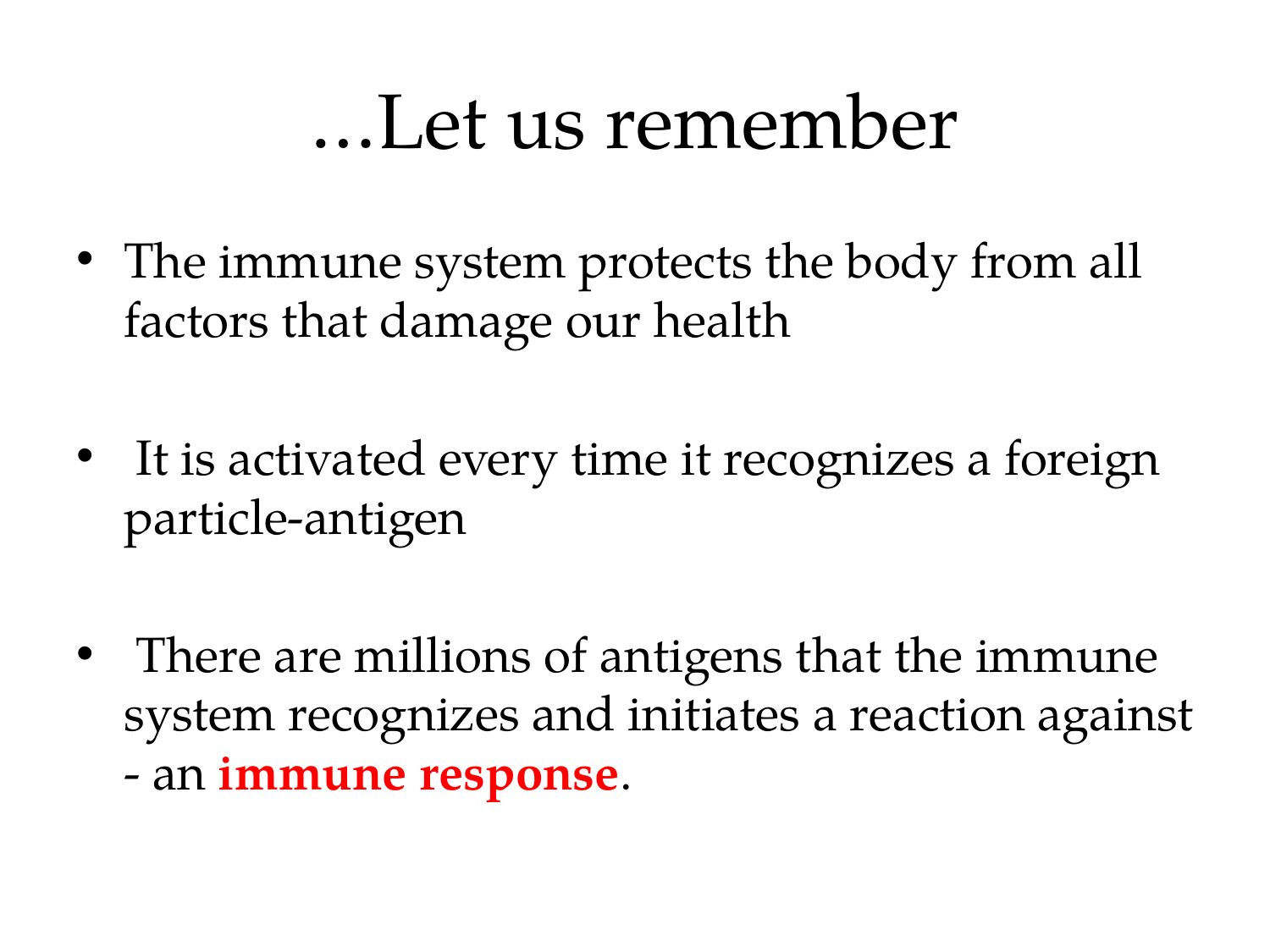

# …Let us remember
The immune system protects the body from all factors that damage our health

 It is activated every time it recognizes a foreign particle-antigen

 There are millions of antigens that the immune system recognizes and initiates a reaction against - an immune response.